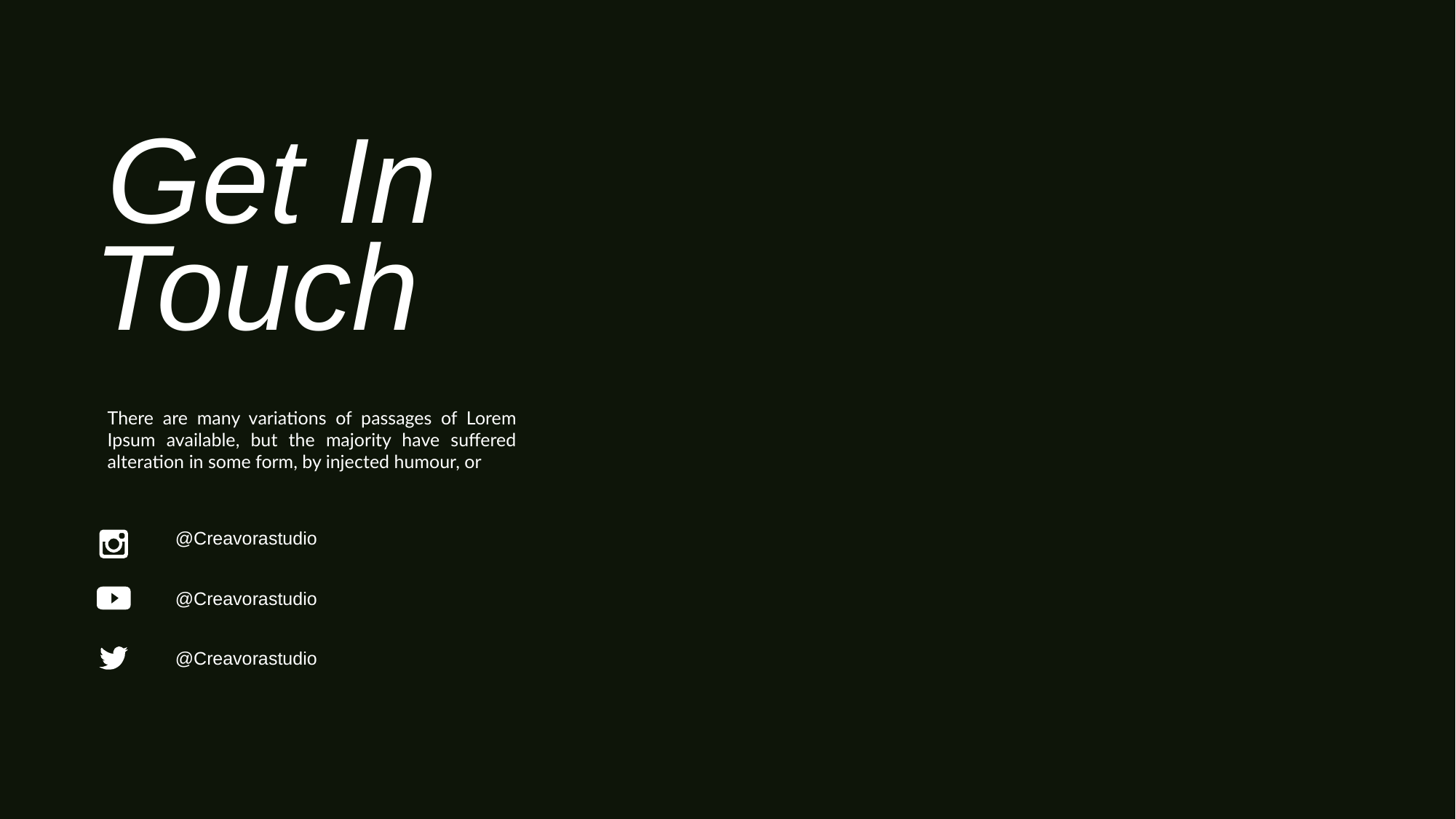

Get In
Touch
There are many variations of passages of Lorem Ipsum available, but the majority have suffered alteration in some form, by injected humour, or
@Creavorastudio

@Creavorastudio

@Creavorastudio